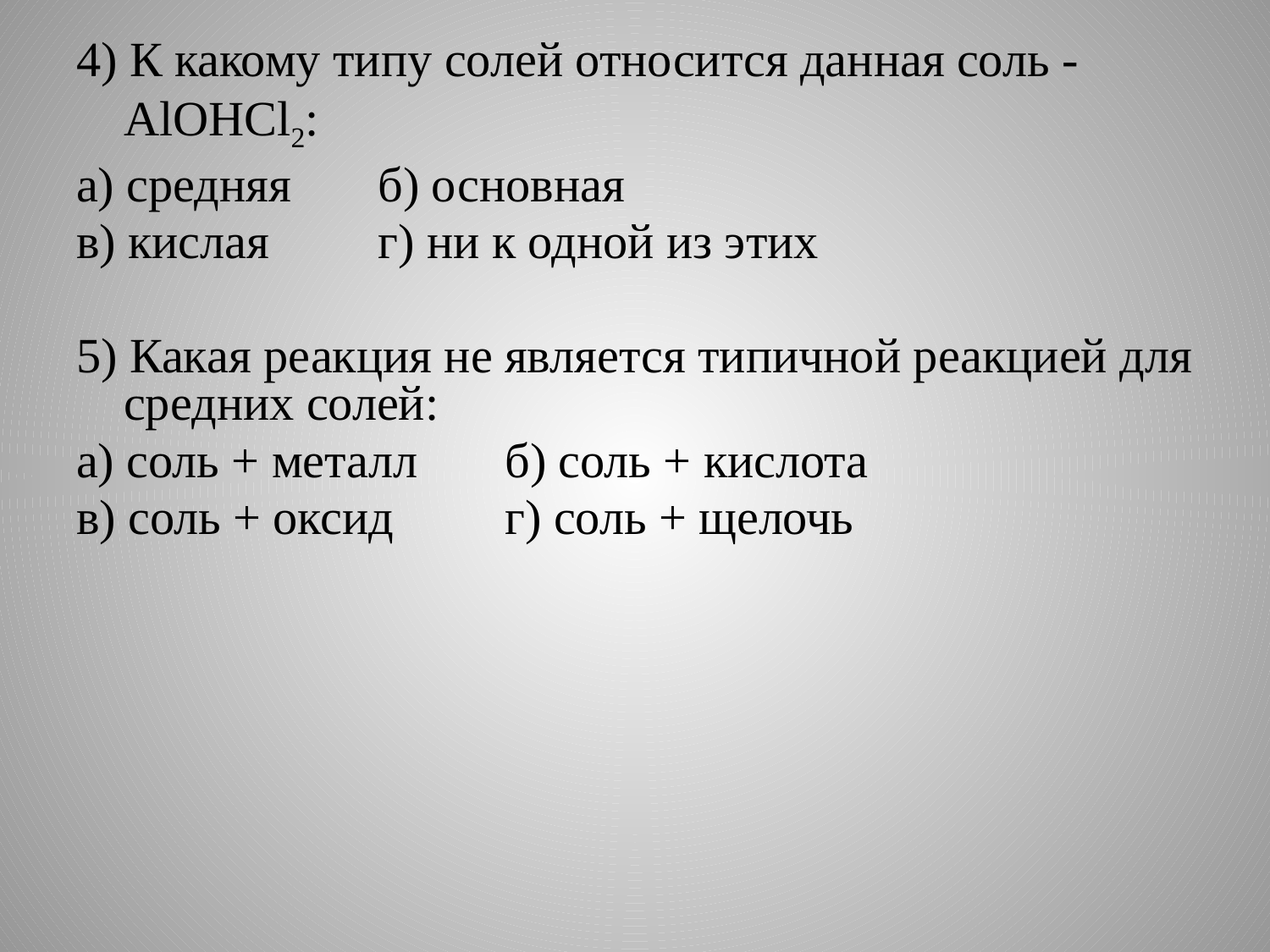

4) К какому типу солей относится данная соль - AlOHCl2:
а) средняя	б) основная
в) кислая	г) ни к одной из этих

5) Какая реакция не является типичной реакцией для средних солей:
а) соль + металл	б) соль + кислота
в) соль + оксид	г) соль + щелочь

# .